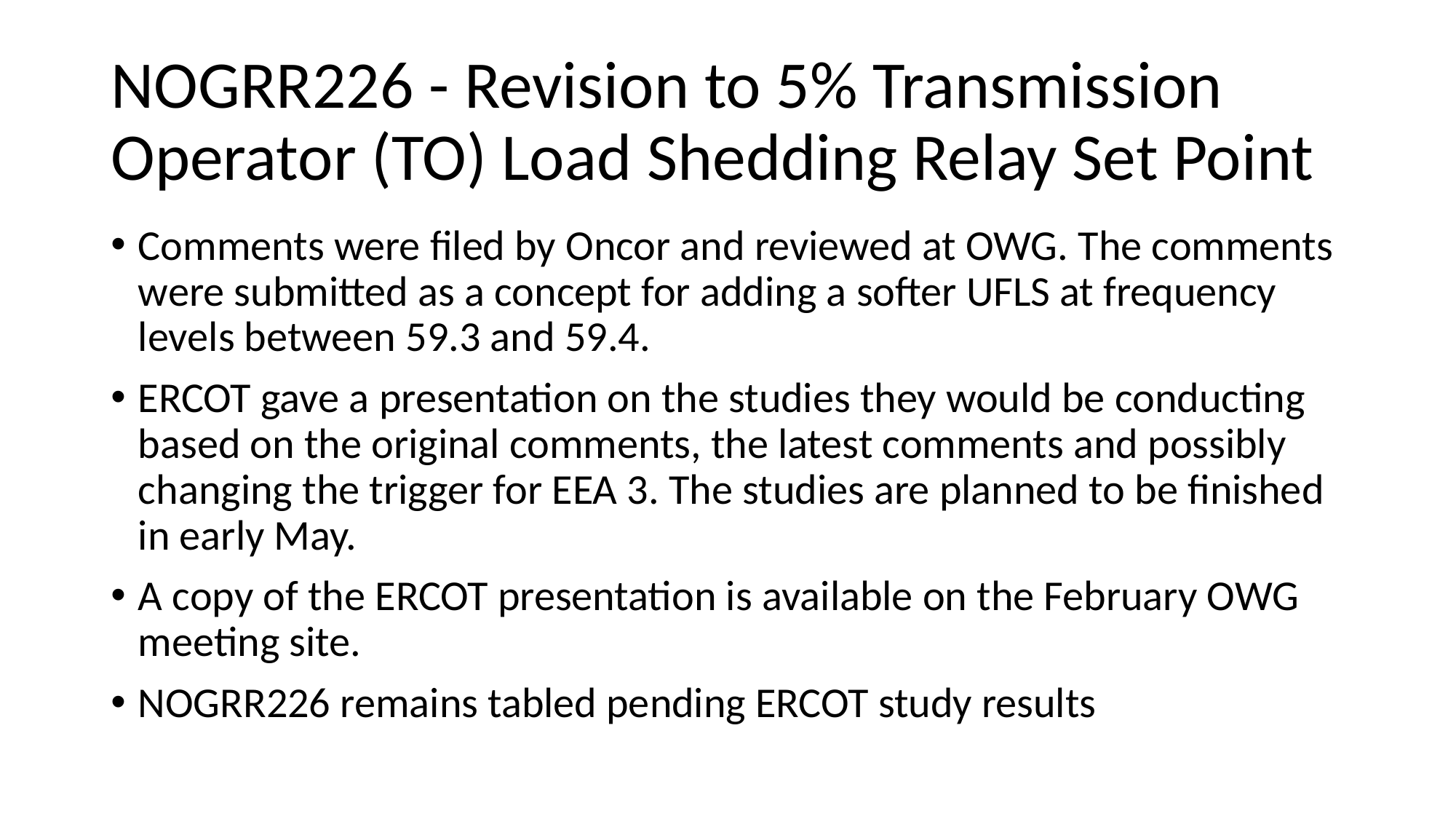

# NOGRR226 - Revision to 5% Transmission Operator (TO) Load Shedding Relay Set Point
Comments were filed by Oncor and reviewed at OWG. The comments were submitted as a concept for adding a softer UFLS at frequency levels between 59.3 and 59.4.
ERCOT gave a presentation on the studies they would be conducting based on the original comments, the latest comments and possibly changing the trigger for EEA 3. The studies are planned to be finished in early May.
A copy of the ERCOT presentation is available on the February OWG  meeting site.
NOGRR226 remains tabled pending ERCOT study results